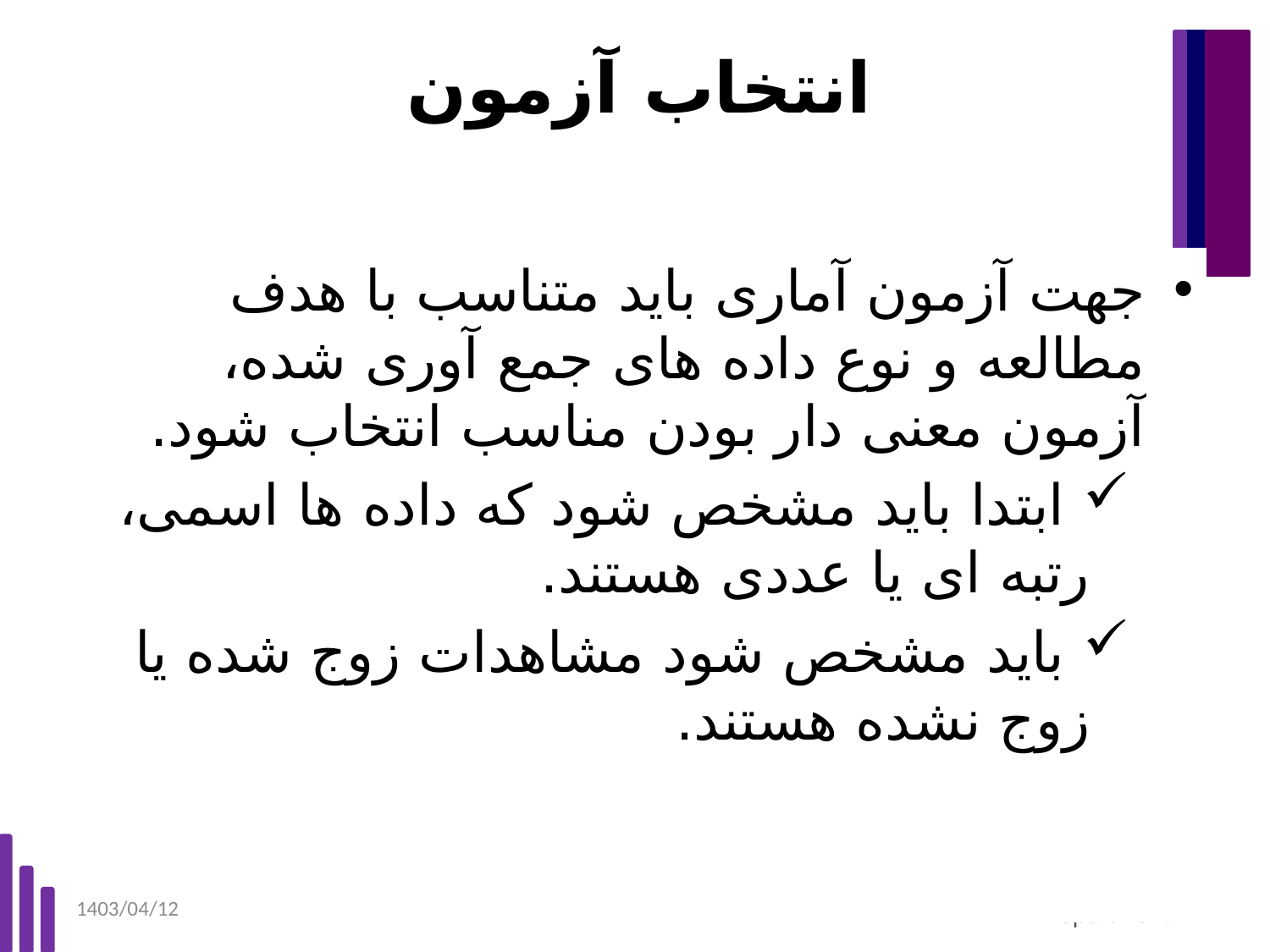

# انتخاب آزمون
جهت آزمون آماری باید متناسب با هدف مطالعه و نوع داده های جمع آوری شده، آزمون معنی دار بودن مناسب انتخاب شود.
 ابتدا باید مشخص شود که داده ها اسمی، رتبه ای یا عددی هستند.
 باید مشخص شود مشاهدات زوج شده یا زوج نشده هستند.

1403/04/12